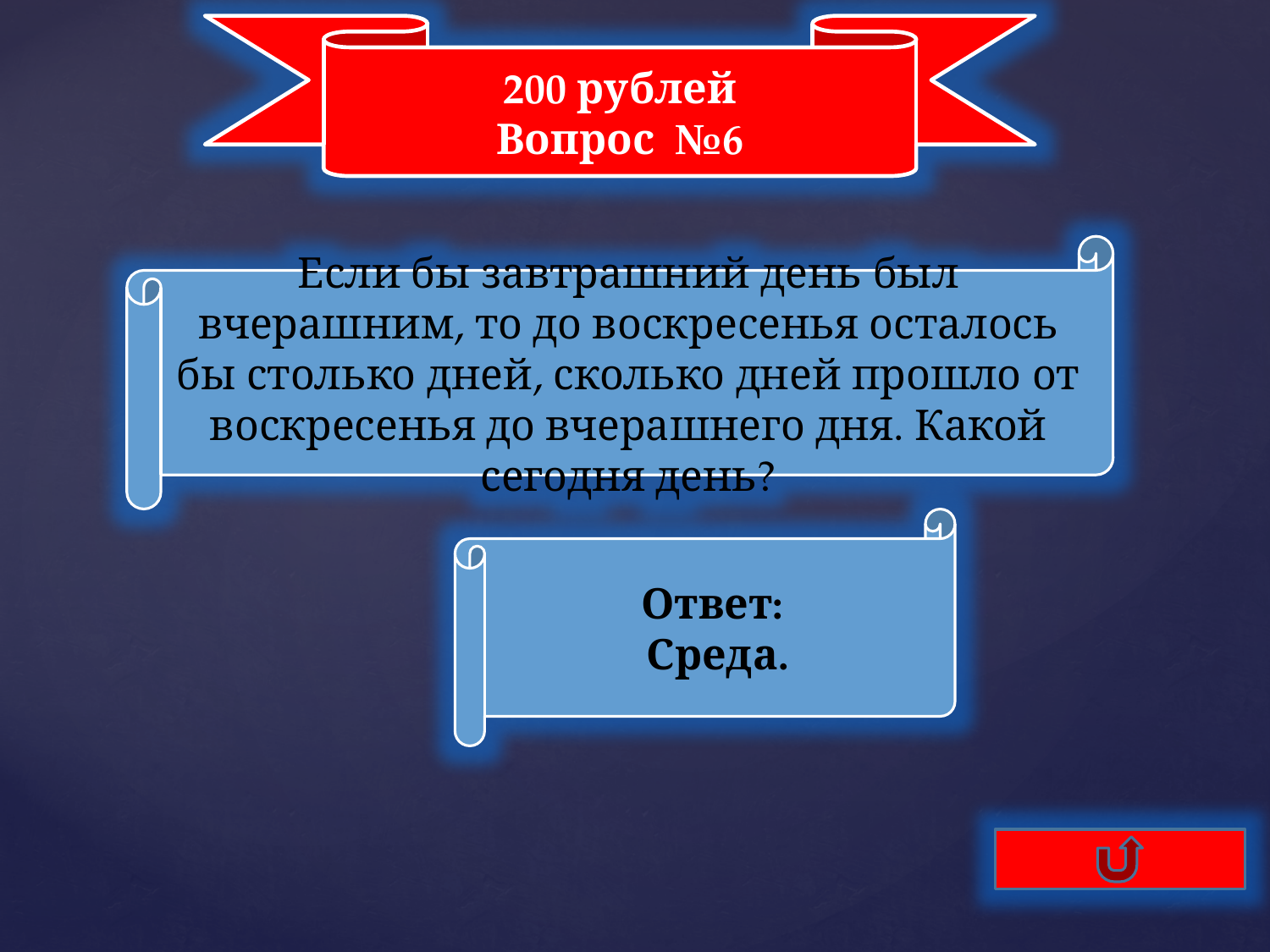

200 рублей
Вопрос  №6
Если бы завтрашний день был вчерашним, то до воскресенья осталось бы столько дней, сколько дней прошло от воскресенья до вчерашнего дня. Какой сегодня день?
Ответ:
 Среда.